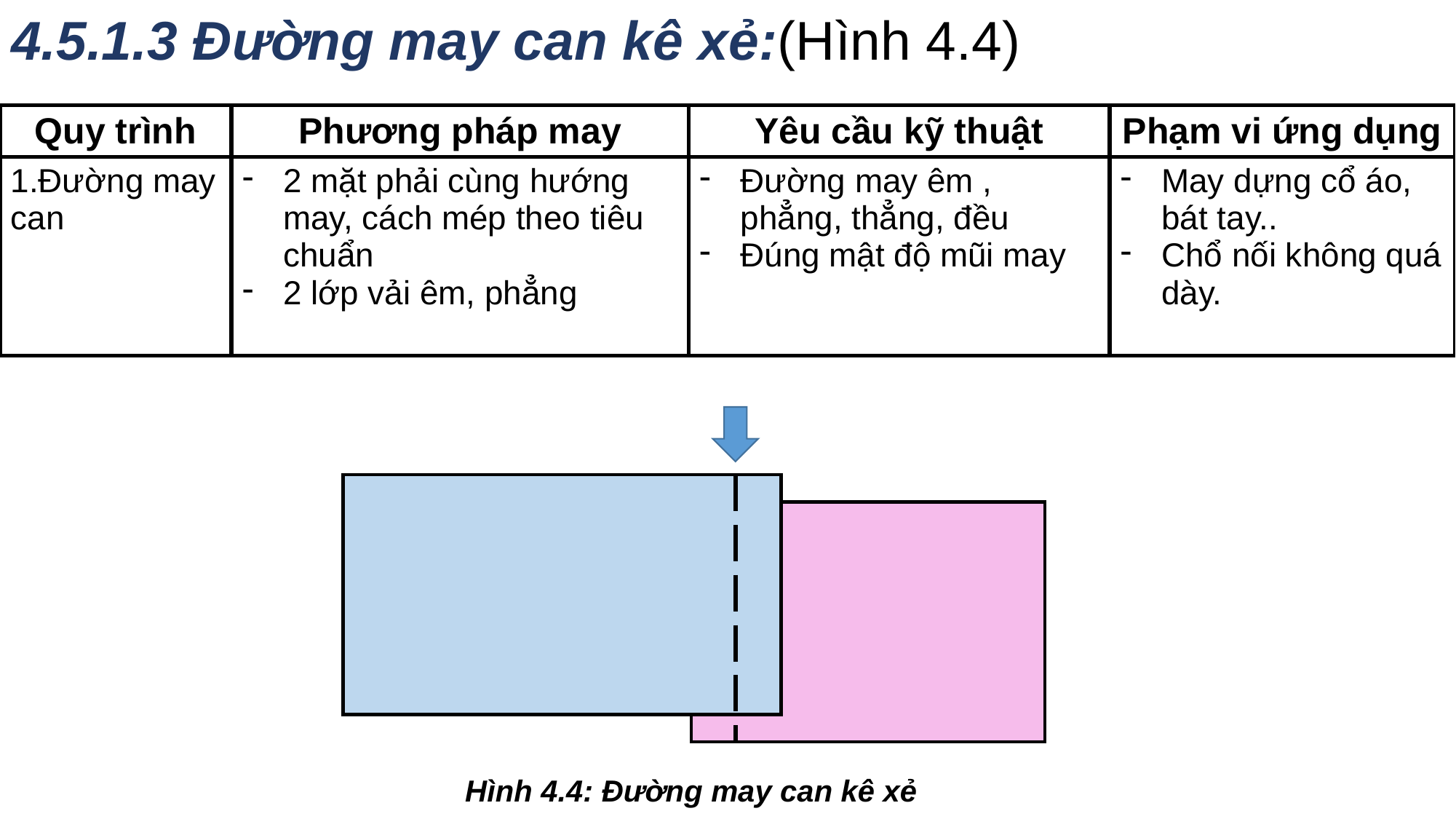

# 4.5.1.3 Đường may can kê xẻ:(Hình 4.4)
| Quy trình | Phương pháp may | Yêu cầu kỹ thuật | Phạm vi ứng dụng |
| --- | --- | --- | --- |
| 1.Đường may can | 2 mặt phải cùng hướng may, cách mép theo tiêu chuẩn 2 lớp vải êm, phẳng | Đường may êm , phẳng, thẳng, đều Đúng mật độ mũi may | May dựng cổ áo, bát tay.. Chổ nối không quá dày. |

Hình 4.4: Đường may can kê xẻ